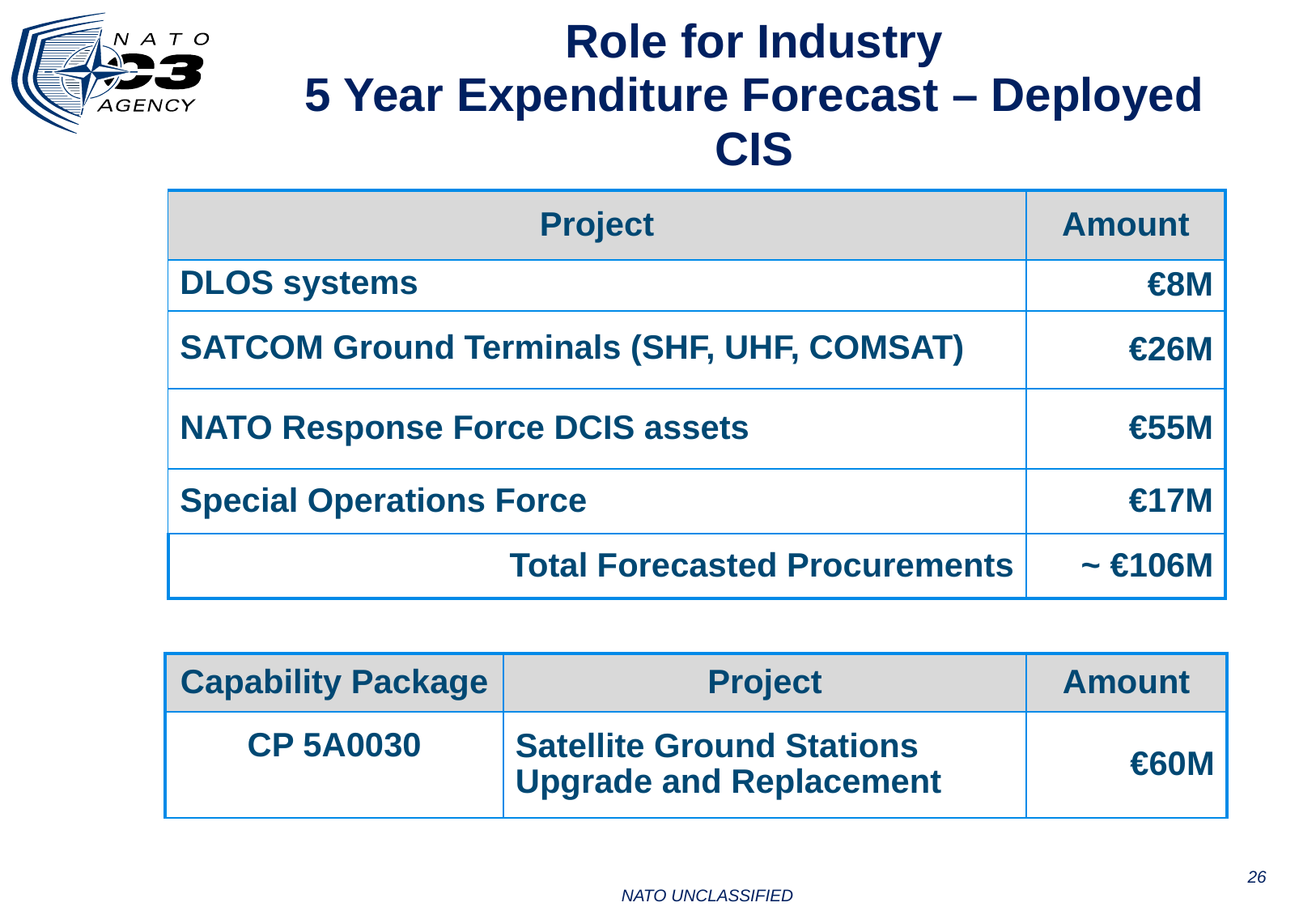

# Role for Industry 5 Year Expenditure Forecast – Deployed CIS
| Project | Amount |
| --- | --- |
| DLOS systems | €8M |
| SATCOM Ground Terminals (SHF, UHF, COMSAT) | €26M |
| NATO Response Force DCIS assets | €55M |
| Special Operations Force | €17M |
| Total Forecasted Procurements | ~ €106M |
| Capability Package | Project | Amount |
| --- | --- | --- |
| CP 5A0030 | Satellite Ground Stations Upgrade and Replacement | €60M |
26
NATO UNCLASSIFIED